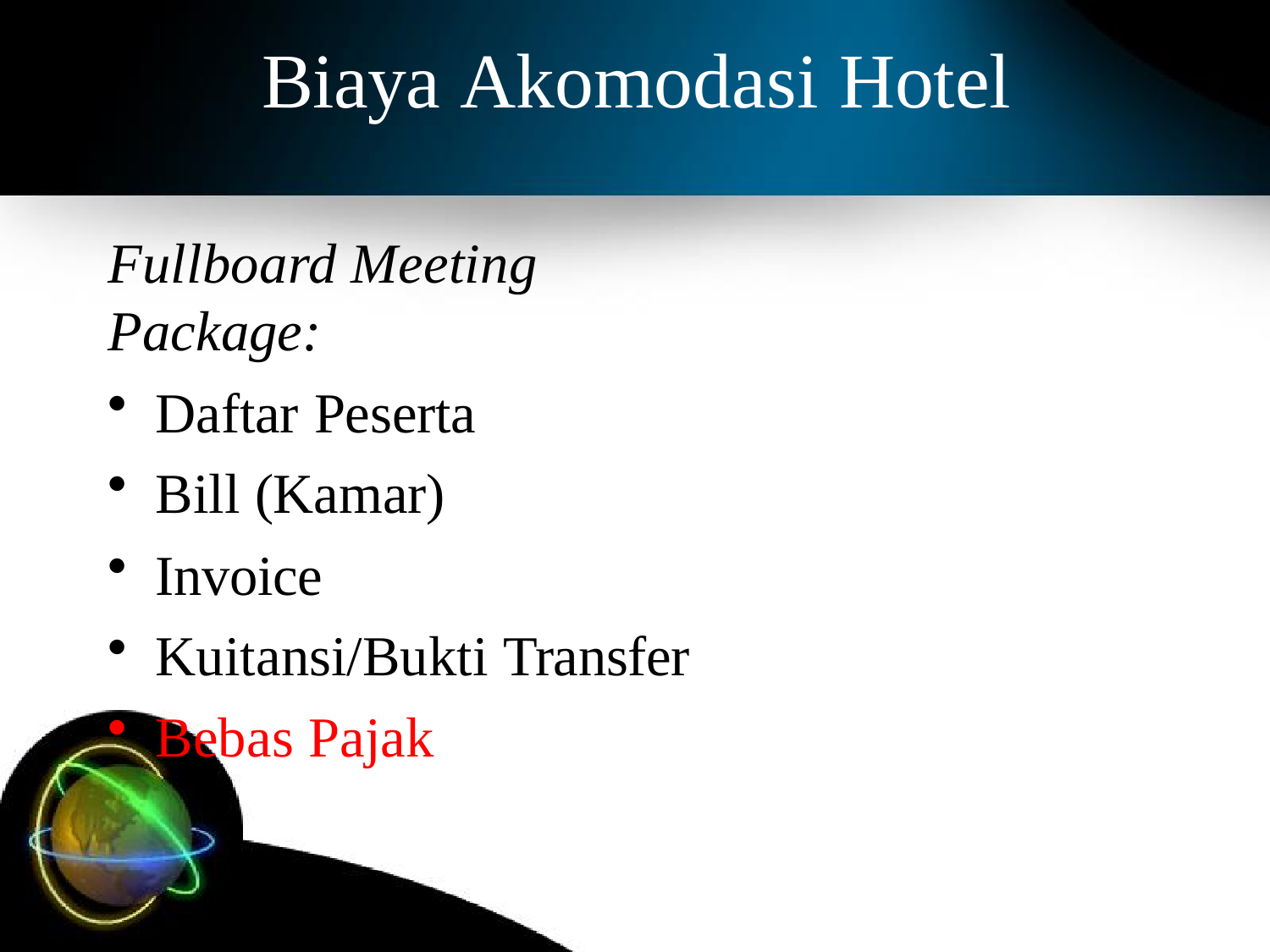

# Biaya Akomodasi Hotel
Fullboard Meeting Package:
Daftar Peserta
Bill (Kamar)
Invoice
Kuitansi/Bukti Transfer
Bebas Pajak